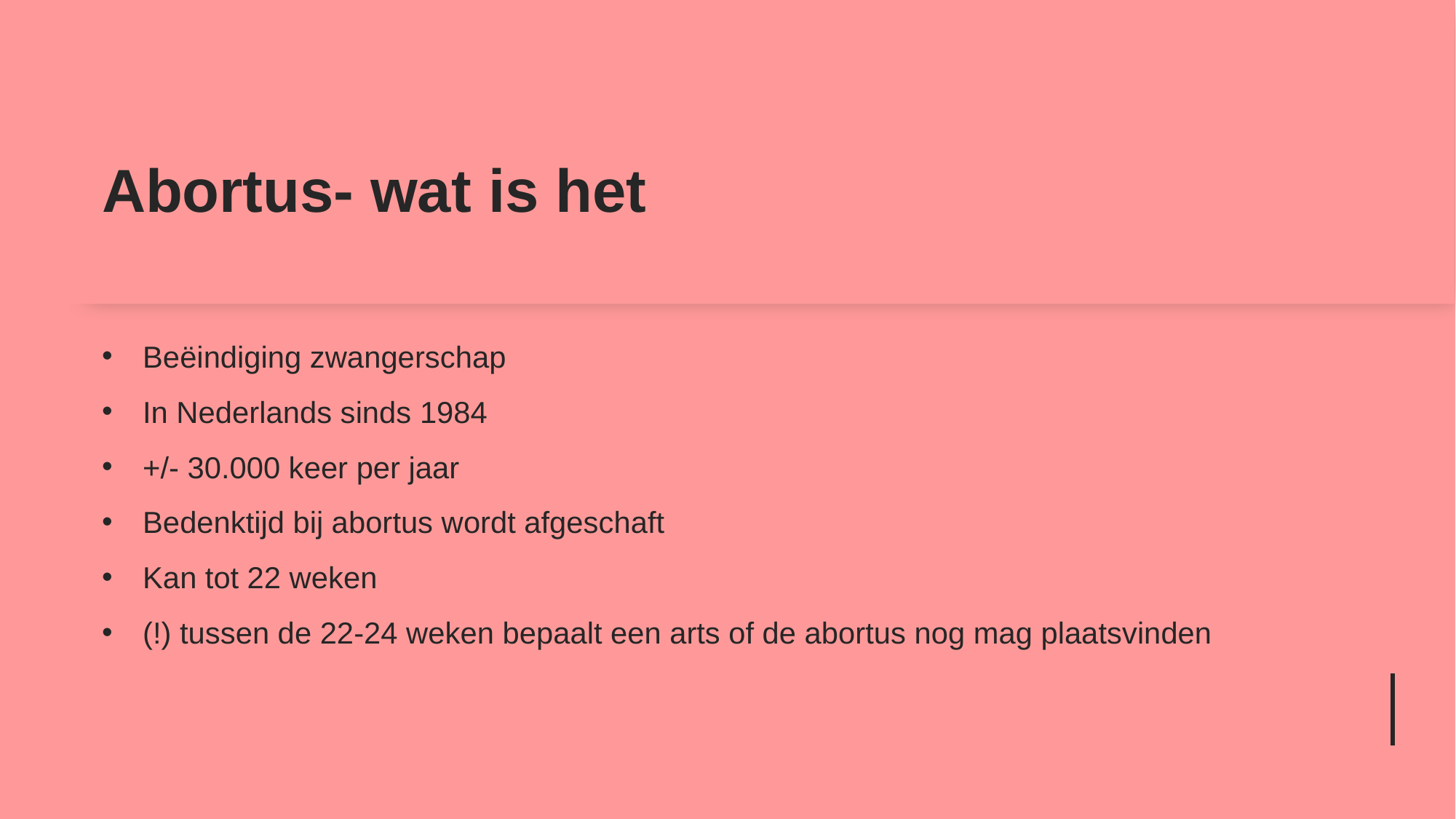

# Abortus- wat is het
Beëindiging zwangerschap
In Nederlands sinds 1984
+/- 30.000 keer per jaar
Bedenktijd bij abortus wordt afgeschaft
Kan tot 22 weken
(!) tussen de 22-24 weken bepaalt een arts of de abortus nog mag plaatsvinden